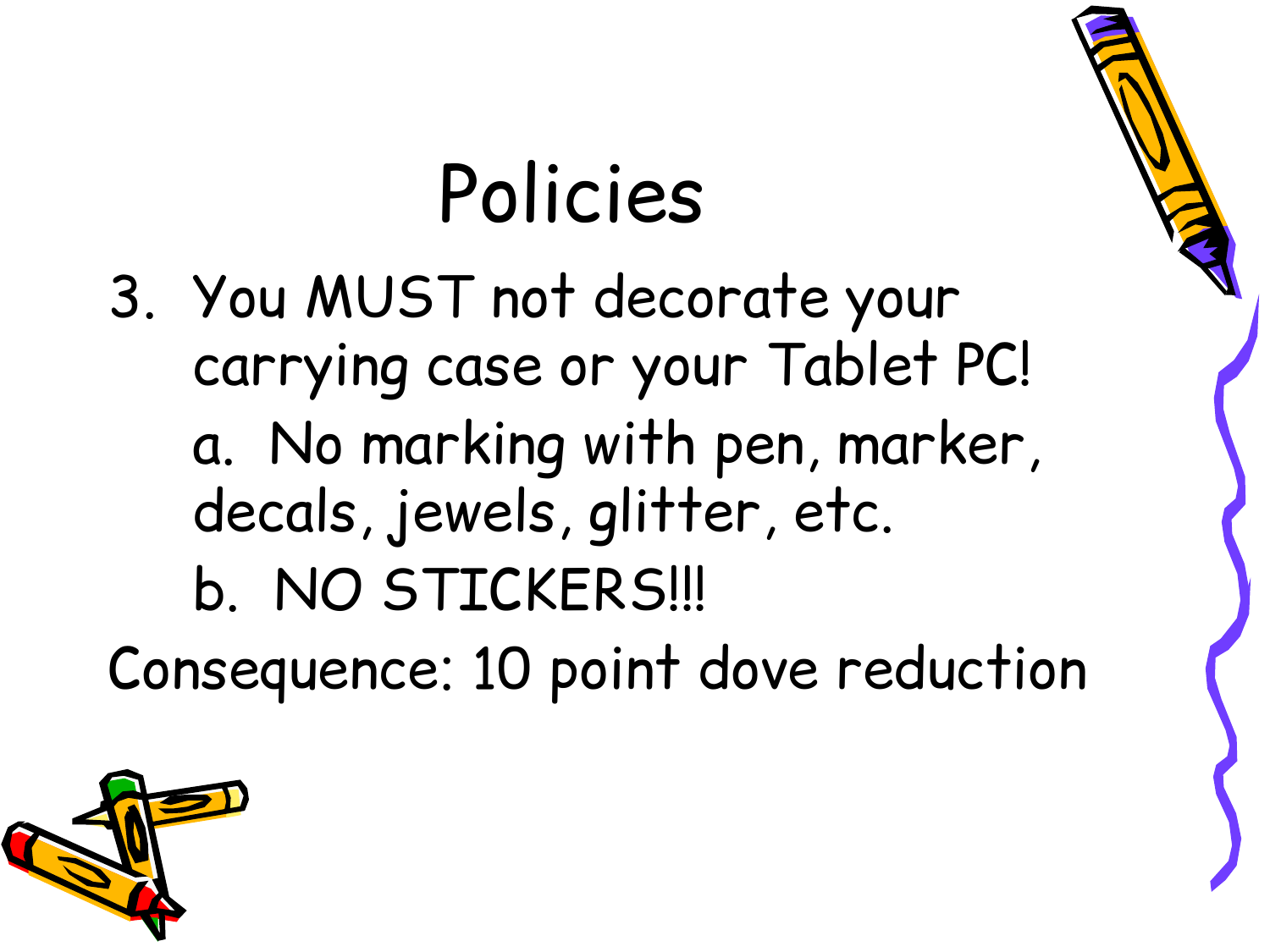

# Policies
You MUST not decorate your carrying case or your Tablet PC!
	a.  No marking with pen, marker, decals, jewels, glitter, etc.
	b.  NO STICKERS!!!
Consequence: 10 point dove reduction